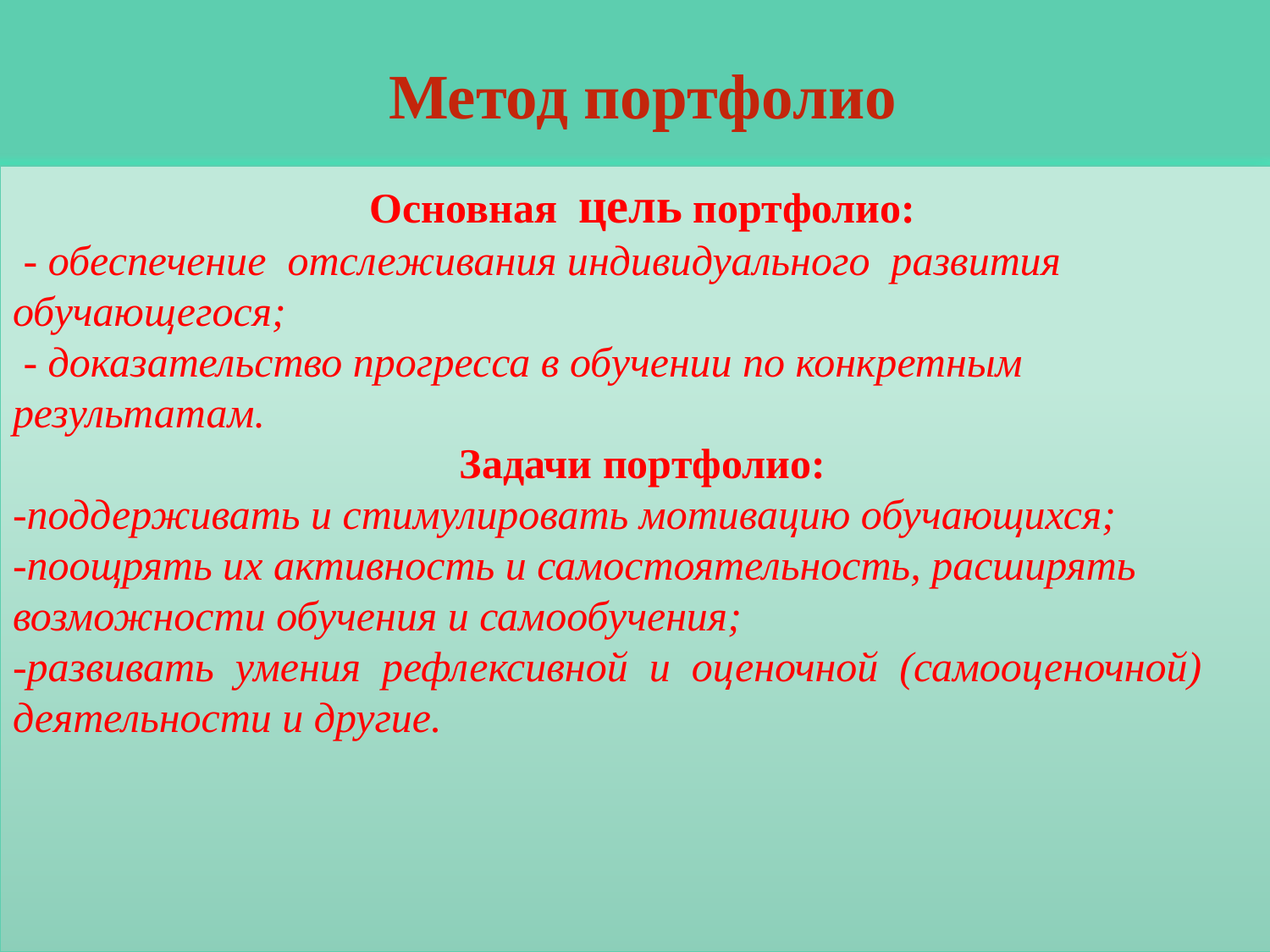

Метод портфолио
Основная  цель портфолио:
 - обеспечение  отслеживания индивидуального  развития обучающегося;
 - доказательство прогресса в обучении по конкретным результатам.
Задачи портфолио:
-поддерживать и стимулировать мотивацию обучающихся;
-поощрять их активность и самостоятельность, расширять возможности обучения и самообучения;
-развивать  умения  рефлексивной  и  оценочной  (самооценочной) деятельности и другие.